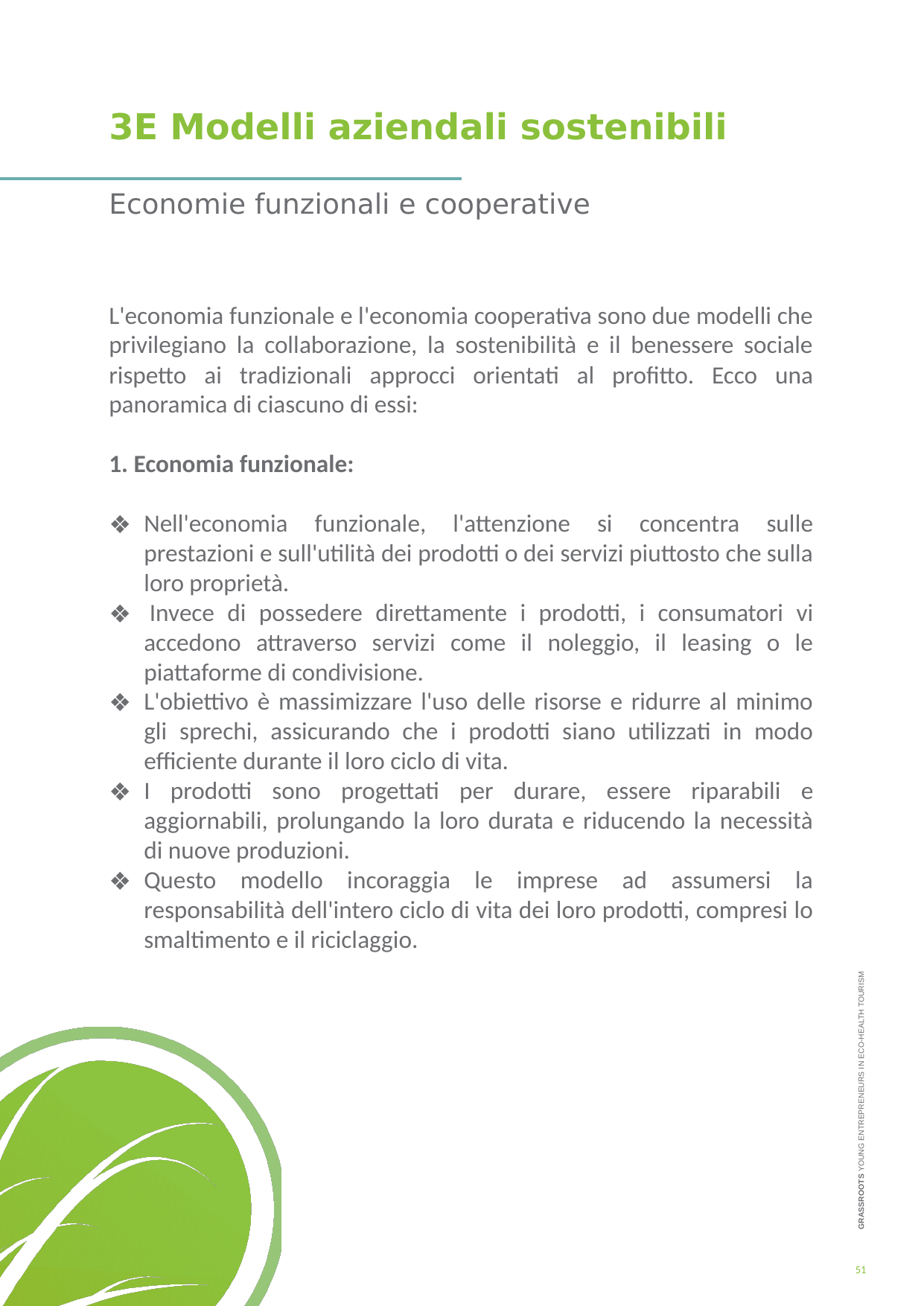

3E Modelli aziendali sostenibili
Economie funzionali e cooperative
L'economia funzionale e l'economia cooperativa sono due modelli che privilegiano la collaborazione, la sostenibilità e il benessere sociale rispetto ai tradizionali approcci orientati al profitto. Ecco una panoramica di ciascuno di essi:
1. Economia funzionale:

Nell'economia funzionale, l'attenzione si concentra sulle prestazioni e sull'utilità dei prodotti o dei servizi piuttosto che sulla loro proprietà.
 Invece di possedere direttamente i prodotti, i consumatori vi accedono attraverso servizi come il noleggio, il leasing o le piattaforme di condivisione.
L'obiettivo è massimizzare l'uso delle risorse e ridurre al minimo gli sprechi, assicurando che i prodotti siano utilizzati in modo efficiente durante il loro ciclo di vita.
I prodotti sono progettati per durare, essere riparabili e aggiornabili, prolungando la loro durata e riducendo la necessità di nuove produzioni.
Questo modello incoraggia le imprese ad assumersi la responsabilità dell'intero ciclo di vita dei loro prodotti, compresi lo smaltimento e il riciclaggio.

51